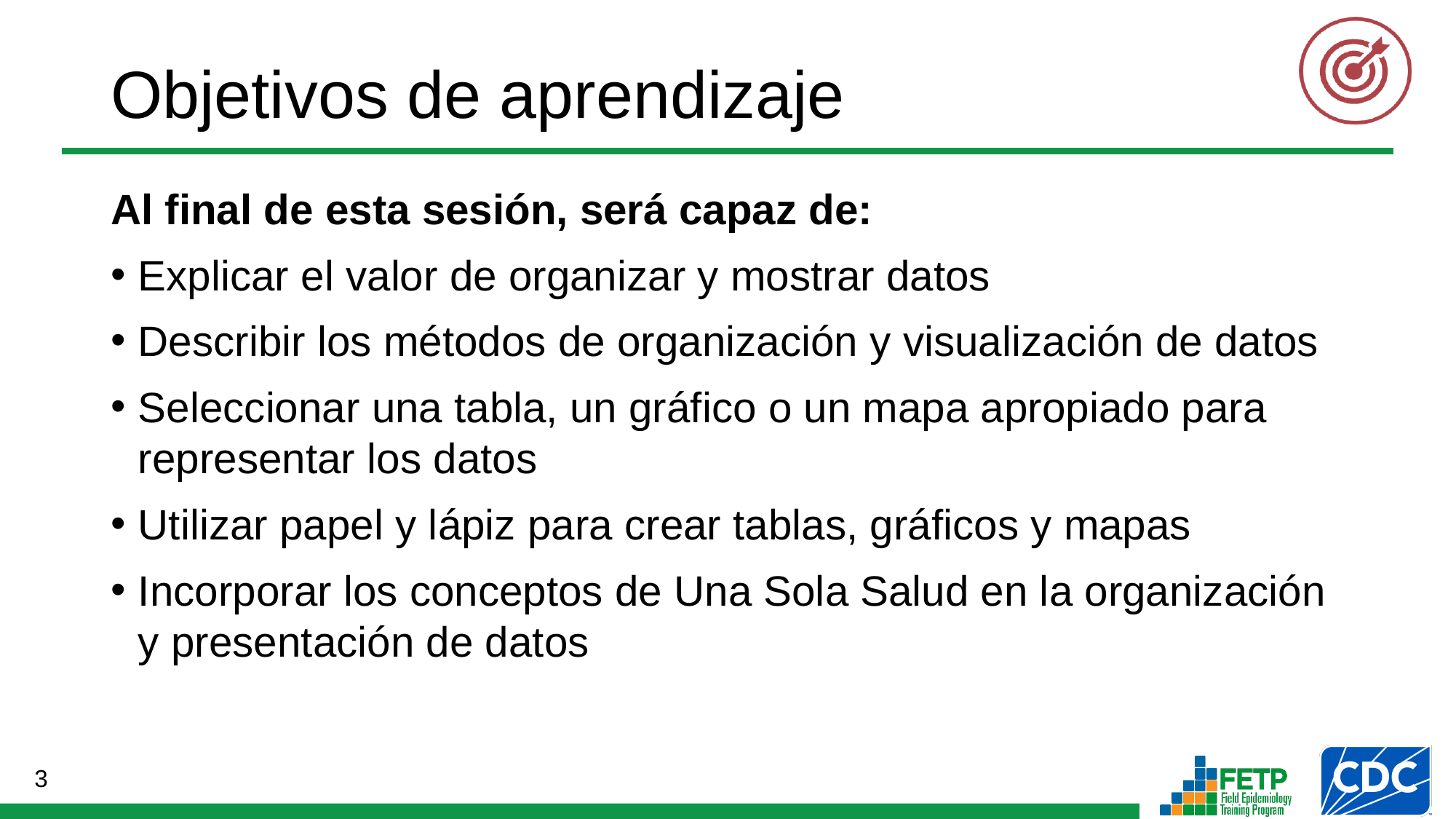

Al final de esta sesión, será capaz de:
Explicar el valor de organizar y mostrar datos
Describir los métodos de organización y visualización de datos
Seleccionar una tabla, un gráfico o un mapa apropiado para
representar los datos
Utilizar papel y lápiz para crear tablas, gráficos y mapas
Incorporar los conceptos de Una Sola Salud en la organización y presentación de datos